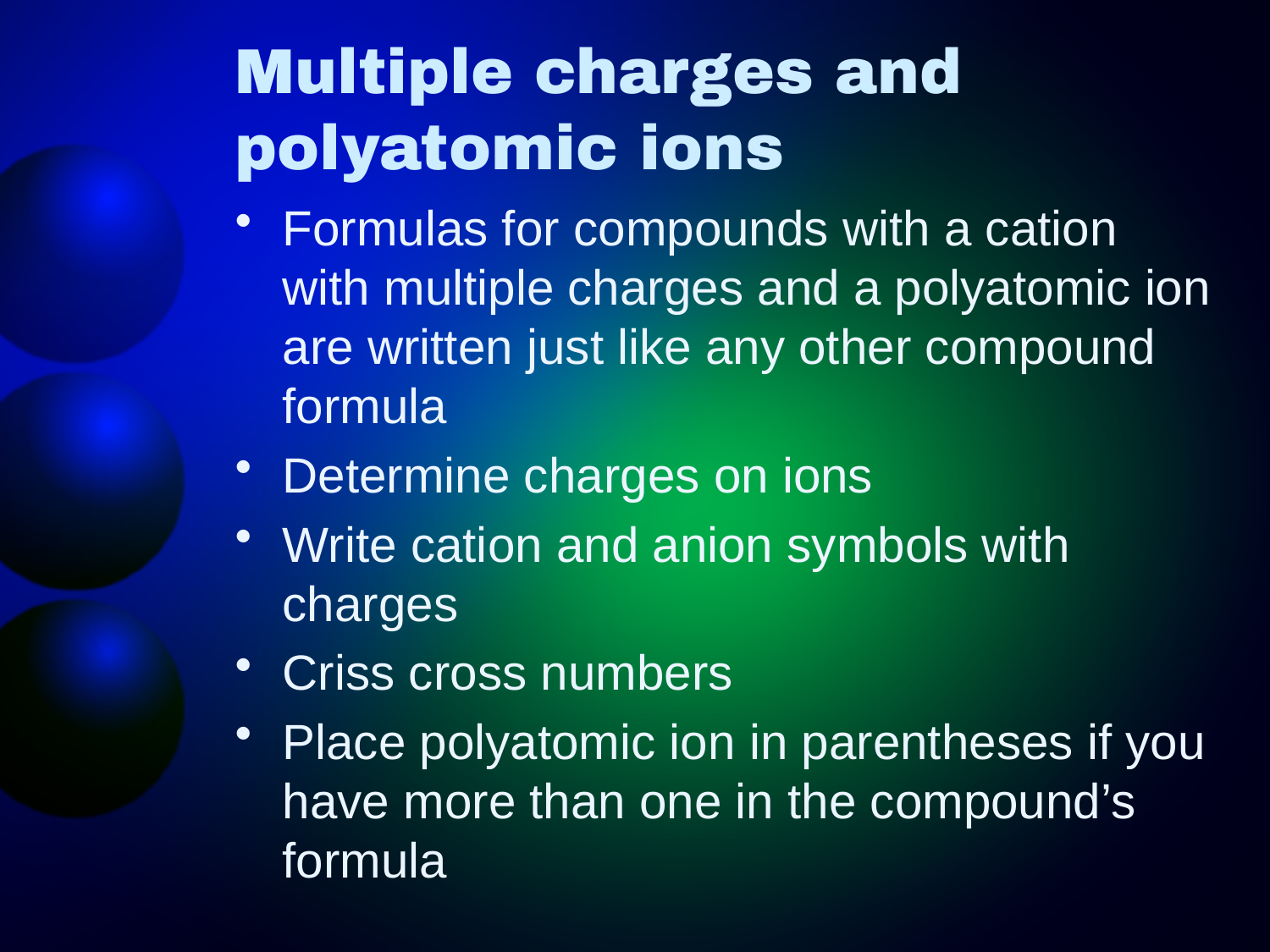

# Multiple charges and polyatomic ions
Formulas for compounds with a cation with multiple charges and a polyatomic ion are written just like any other compound formula
Determine charges on ions
Write cation and anion symbols with charges
Criss cross numbers
Place polyatomic ion in parentheses if you have more than one in the compound’s formula